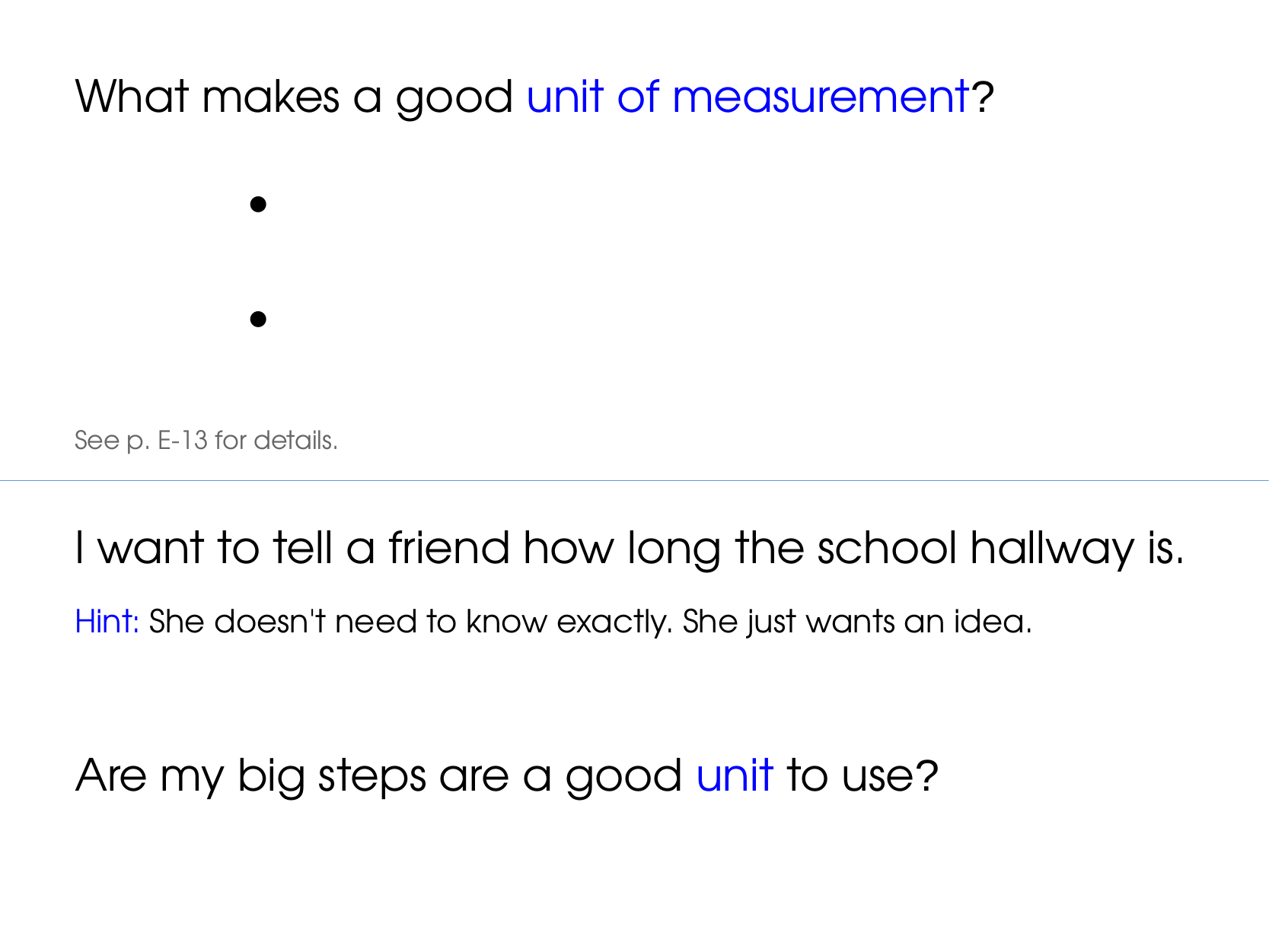

What makes a good unit of measurement?
•
•
See p. E-13 for details.
I want to tell a friend how long the school hallway is.

Hint: She doesn't need to know exactly. She just wants an idea.
Are my big steps are a good unit to use?